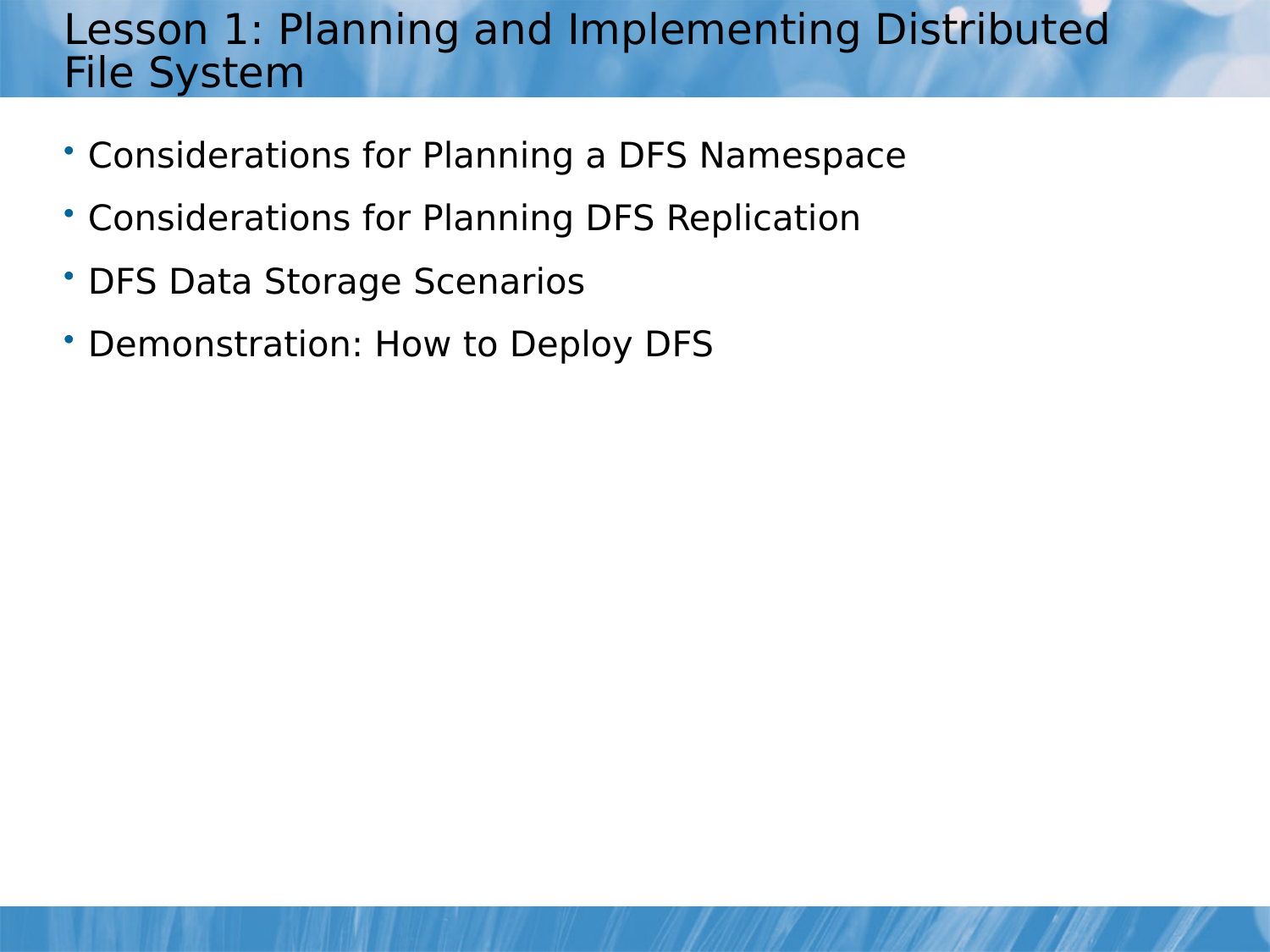

# Lesson 1: Planning and Implementing Distributed File System
Considerations for Planning a DFS Namespace
Considerations for Planning DFS Replication
DFS Data Storage Scenarios
Demonstration: How to Deploy DFS